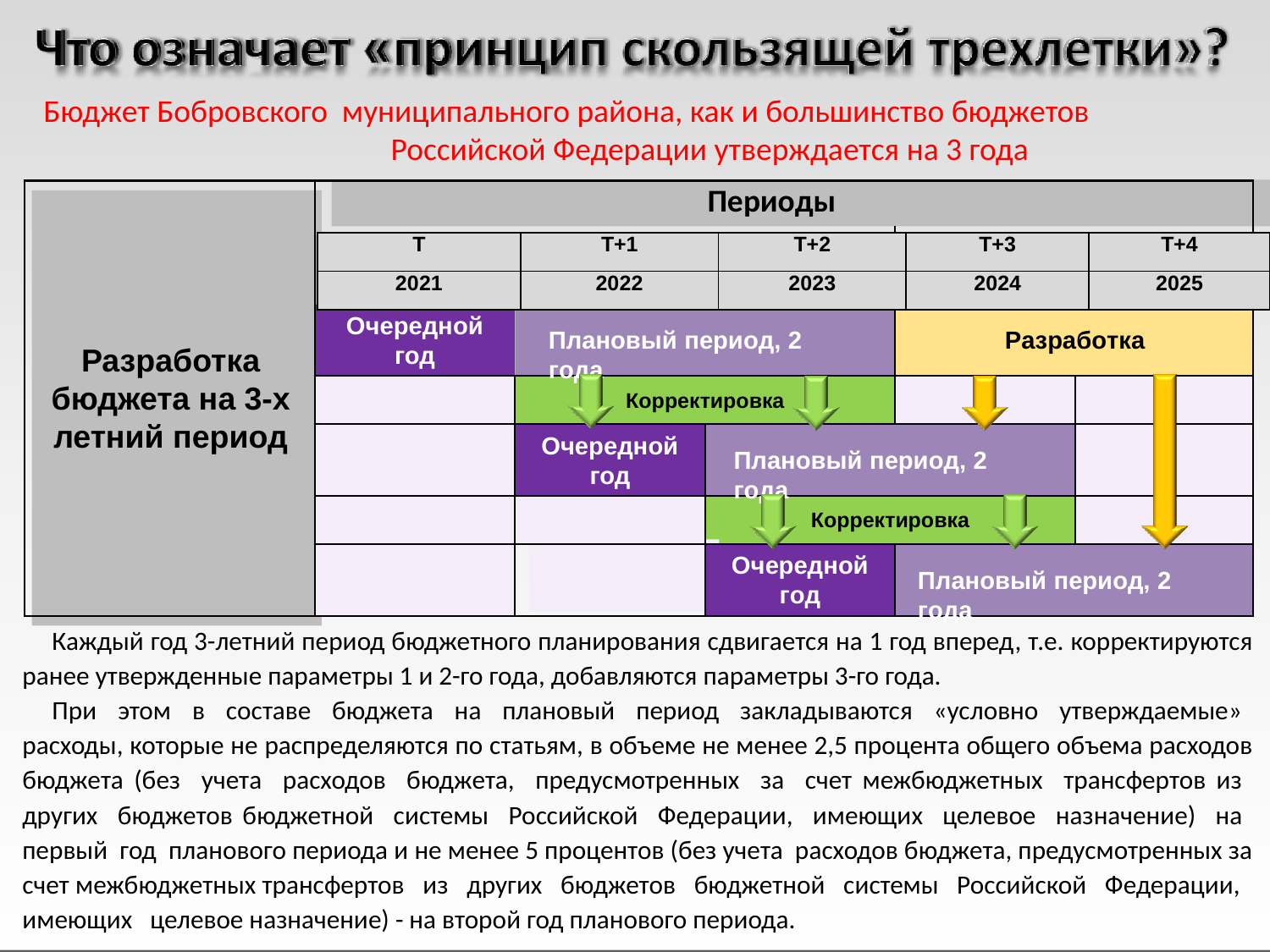

Бюджет Бобровского  муниципального района, как и большинство бюджетов Российской Федерации утверждается на 3 года

Периоды

| T | T+1 | T+2 | T+3 | T+4 |
| --- | --- | --- | --- | --- |
| 2021 | 2022 | 2023 | 2024 | 2025 |

Очередной год
Плановый период, 2 года
Разработка
Разработка бюджета на 3-х летний период

Корректировка

Очередной год
Плановый период, 2 года

Корректировка

Очередной
год
Плановый период, 2 года

Каждый год 3-летний период бюджетного планирования сдвигается на 1 год вперед, т.е. корректируются ранее утвержденные параметры 1 и 2-го года, добавляются параметры 3-го года.
При  этом  в  составе  бюджета  на  плановый  период  закладываются  «условно  утверждаемые»  расходы, которые не распределяются по статьям, в объеме не менее 2,5 процента общего объема расходов бюджета (без  учета  расходов  бюджета,  предусмотренных  за  счет межбюджетных  трансфертов из  других  бюджетов бюджетной  системы  Российской  Федерации,  имеющих  целевое  назначение)  на  первый  год  планового периода и не менее 5 процентов (без учета  расходов бюджета, предусмотренных за счет межбюджетных трансфертов   из   других   бюджетов   бюджетной   системы   Российской   Федерации,   имеющих   целевое назначение) - на второй год планового периода.